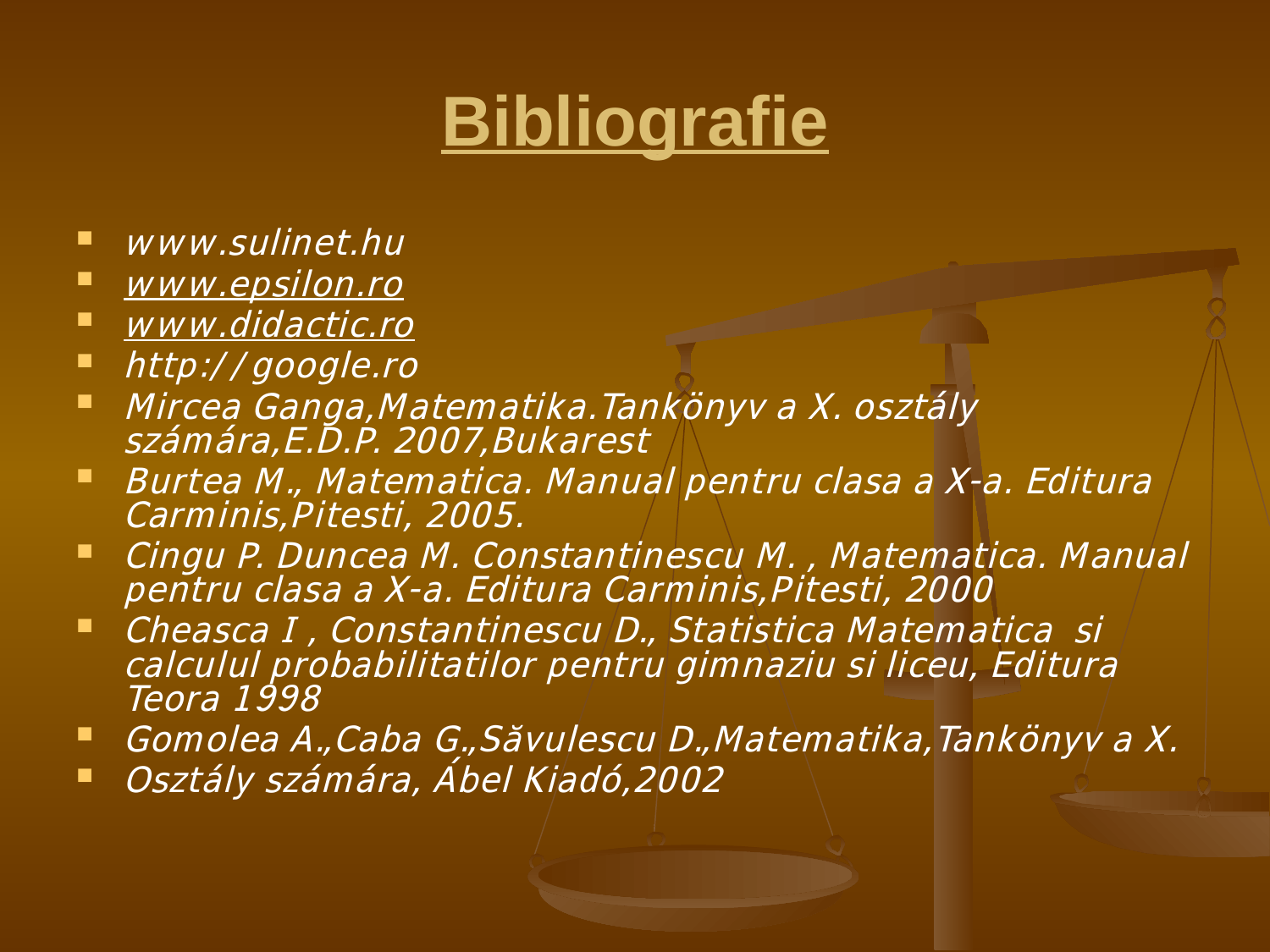

# Bibliografie
www.sulinet.hu
www.epsilon.ro
www.didactic.ro
http://google.ro
Mircea Ganga,Matematika.Tankönyv a X. osztály számára,E.D.P. 2007,Bukarest
Burtea M., Matematica. Manual pentru clasa a X-a. Editura Carminis,Pitesti, 2005.
Cingu P. Duncea M. Constantinescu M. , Matematica. Manual pentru clasa a X-a. Editura Carminis,Pitesti, 2000
Cheasca I , Constantinescu D., Statistica Matematica  si calculul probabilitatilor pentru gimnaziu si liceu, Editura Teora 1998
Gomolea A.,Caba G.,Săvulescu D.,Matematika,Tankönyv a X.
Osztály számára, Ábel Kiadó,2002